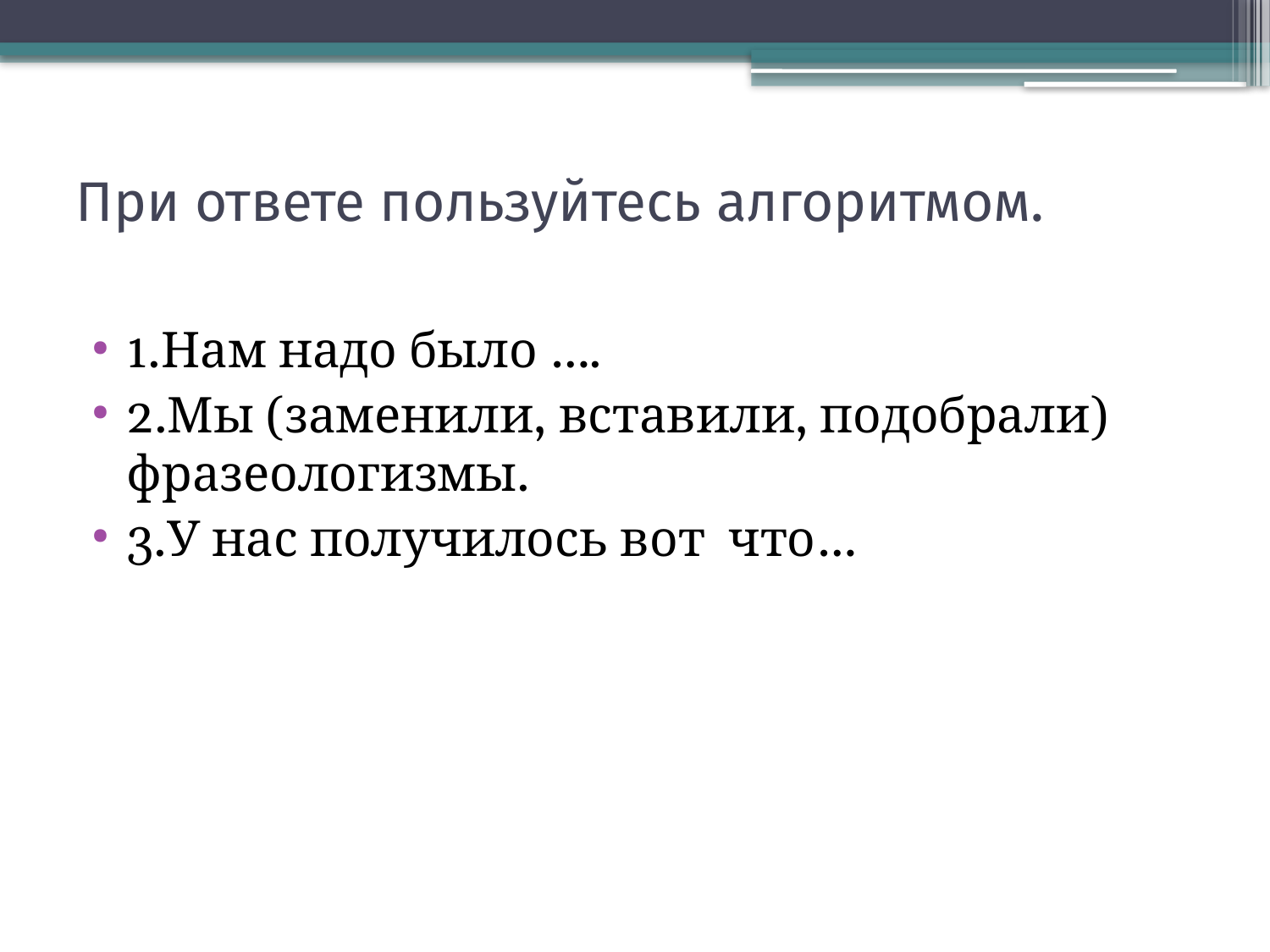

# При ответе пользуйтесь алгоритмом.
1.Нам надо было ….
2.Мы (заменили, вставили, подобрали) фразеологизмы.
3.У нас получилось вот  что…